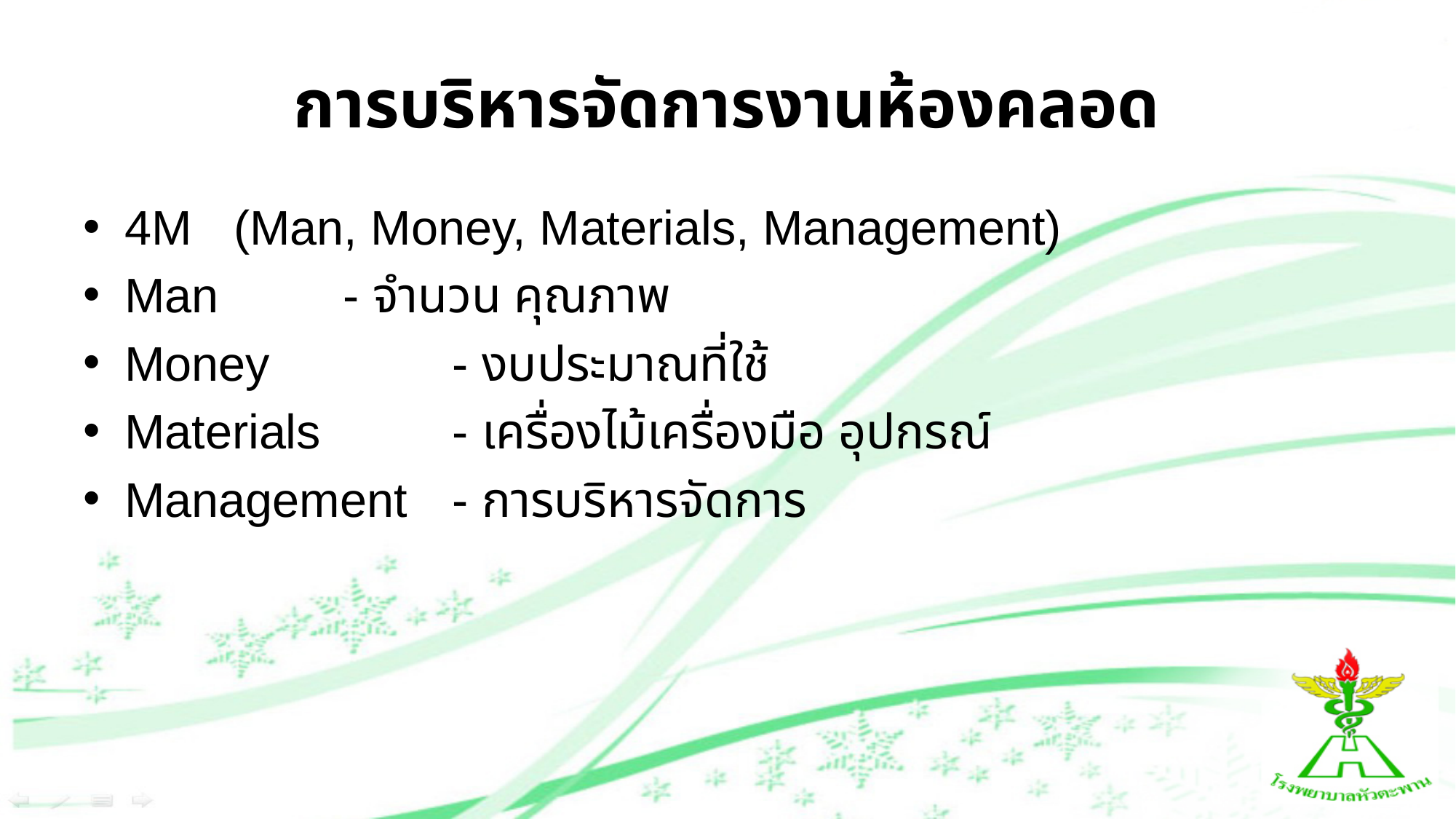

# การบริหารจัดการงานห้องคลอด
4M 	(Man, Money, Materials, Management)
Man 		- จำนวน คุณภาพ
Money 		- งบประมาณที่ใช้
Materials		- เครื่องไม้เครื่องมือ อุปกรณ์
Management	- การบริหารจัดการ